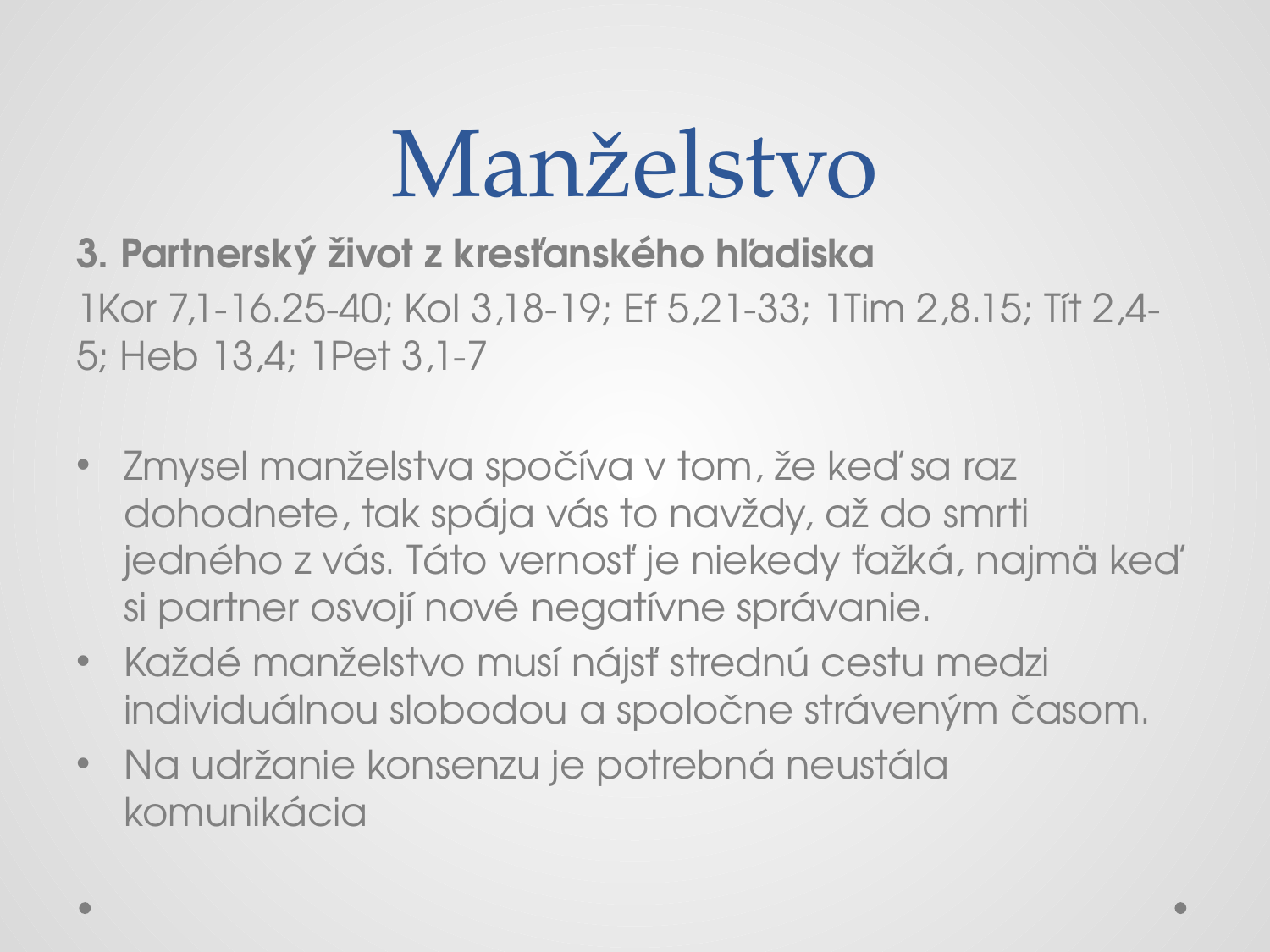

# Manželstvo
3. Partnerský život z kresťanského hľadiska
1Kor 7,1-16.25-40; Kol 3,18-19; Ef 5,21-33; 1Tim 2,8.15; Tít 2,4-5; Heb 13,4; 1Pet 3,1-7

Zmysel manželstva spočíva v tom, že keď sa raz dohodnete, tak spája vás to navždy, až do smrti jedného z vás. Táto vernosť je niekedy ťažká, najmä keď si partner osvojí nové negatívne správanie.
Každé manželstvo musí nájsť strednú cestu medzi individuálnou slobodou a spoločne stráveným časom.
Na udržanie konsenzu je potrebná neustála komunikácia